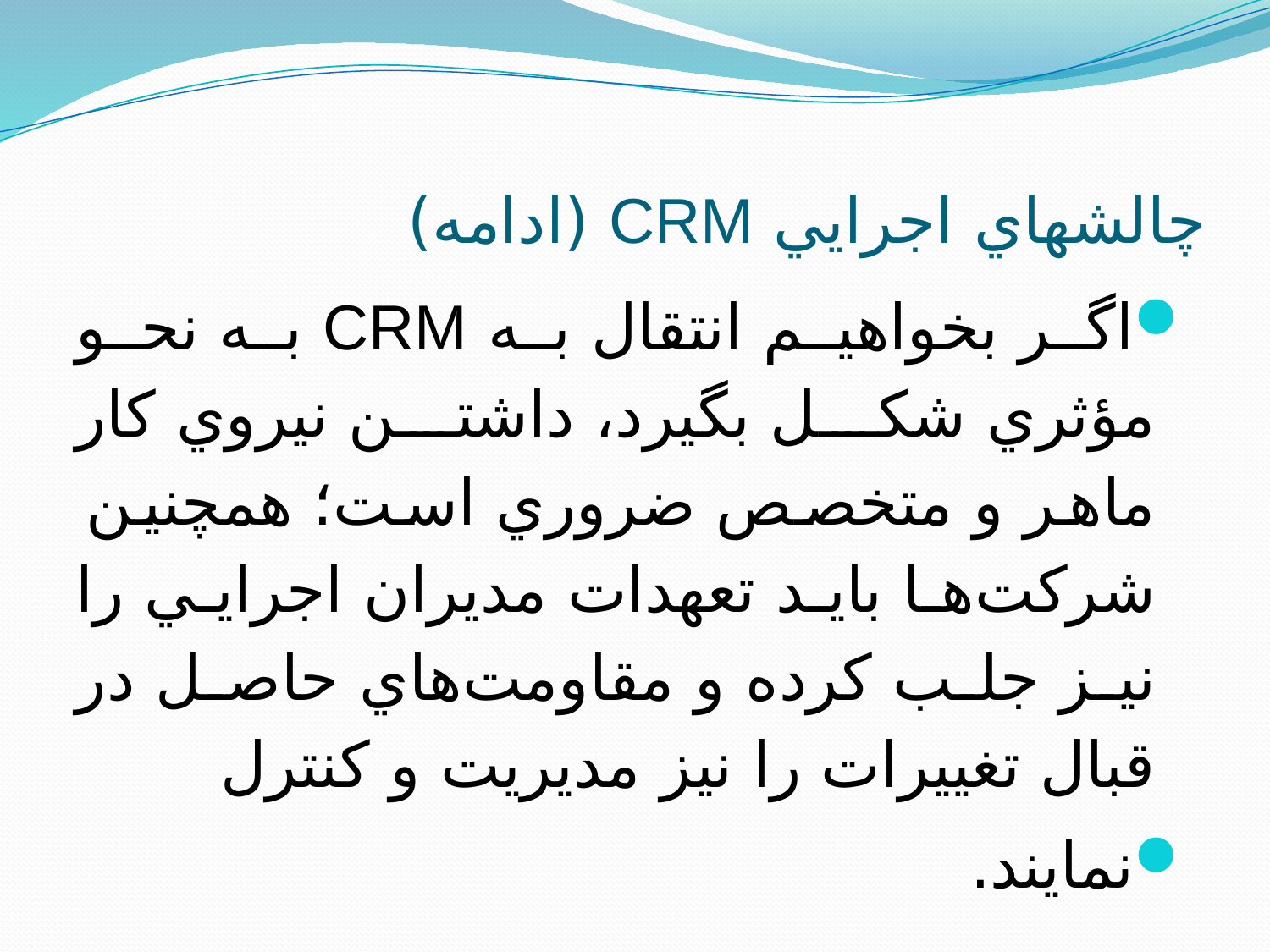

# چالش‏هاي اجرايي CRM (ادامه)
اگر بخواهيم انتقال به CRM به نحو مؤثري شكل بگيرد، داشتن نيروي كار ماهر و متخصص ضروري است؛ همچنين شرکت‌ها بايد تعهدات مديران اجرايي را نيز جلب كرده و مقاومت‌هاي حاصل در قبال تغييرات را نيز مديريت و كنترل
نمايند.